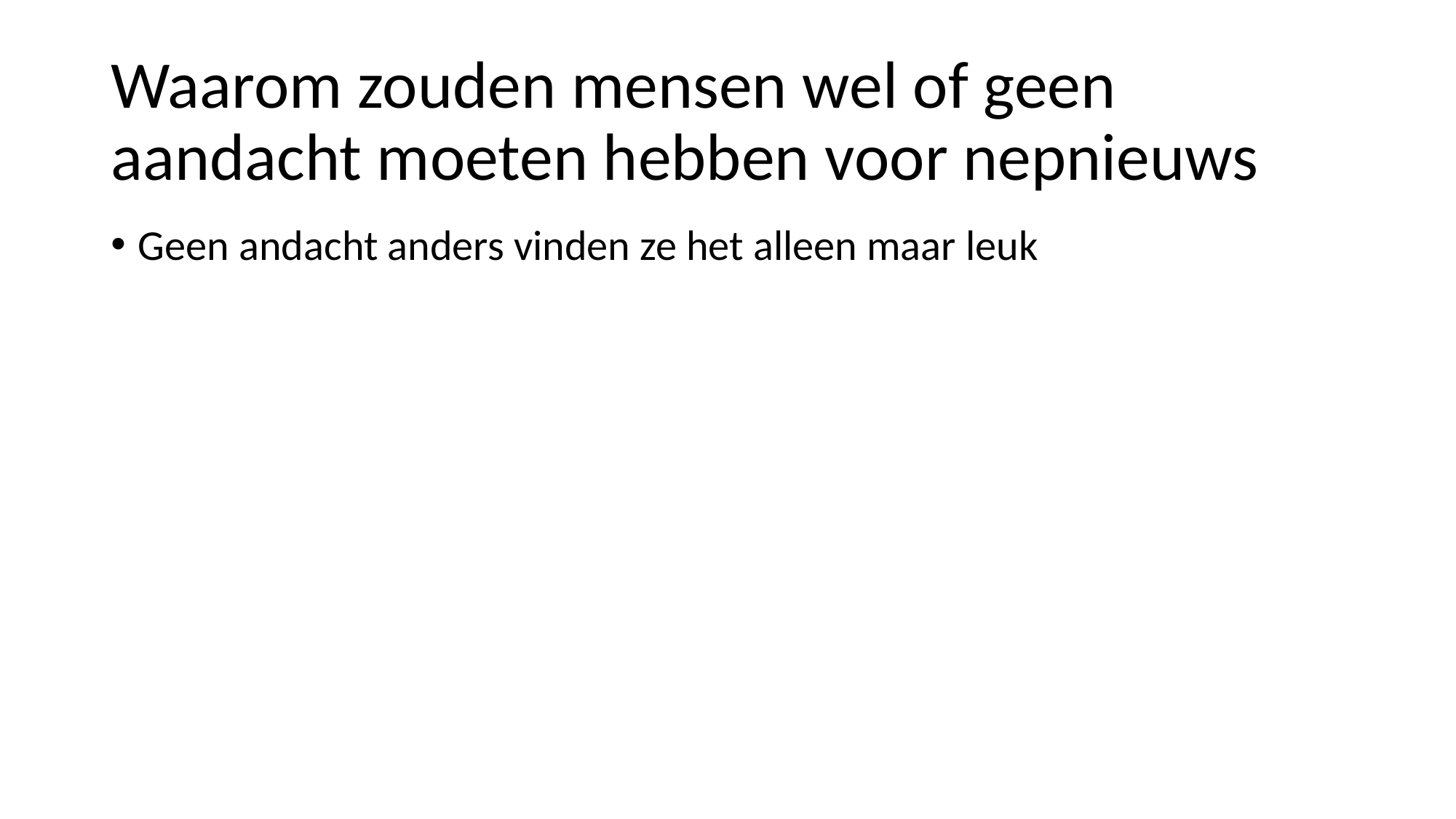

# Waarom zouden mensen wel of geen aandacht moeten hebben voor nepnieuws
Geen andacht anders vinden ze het alleen maar leuk